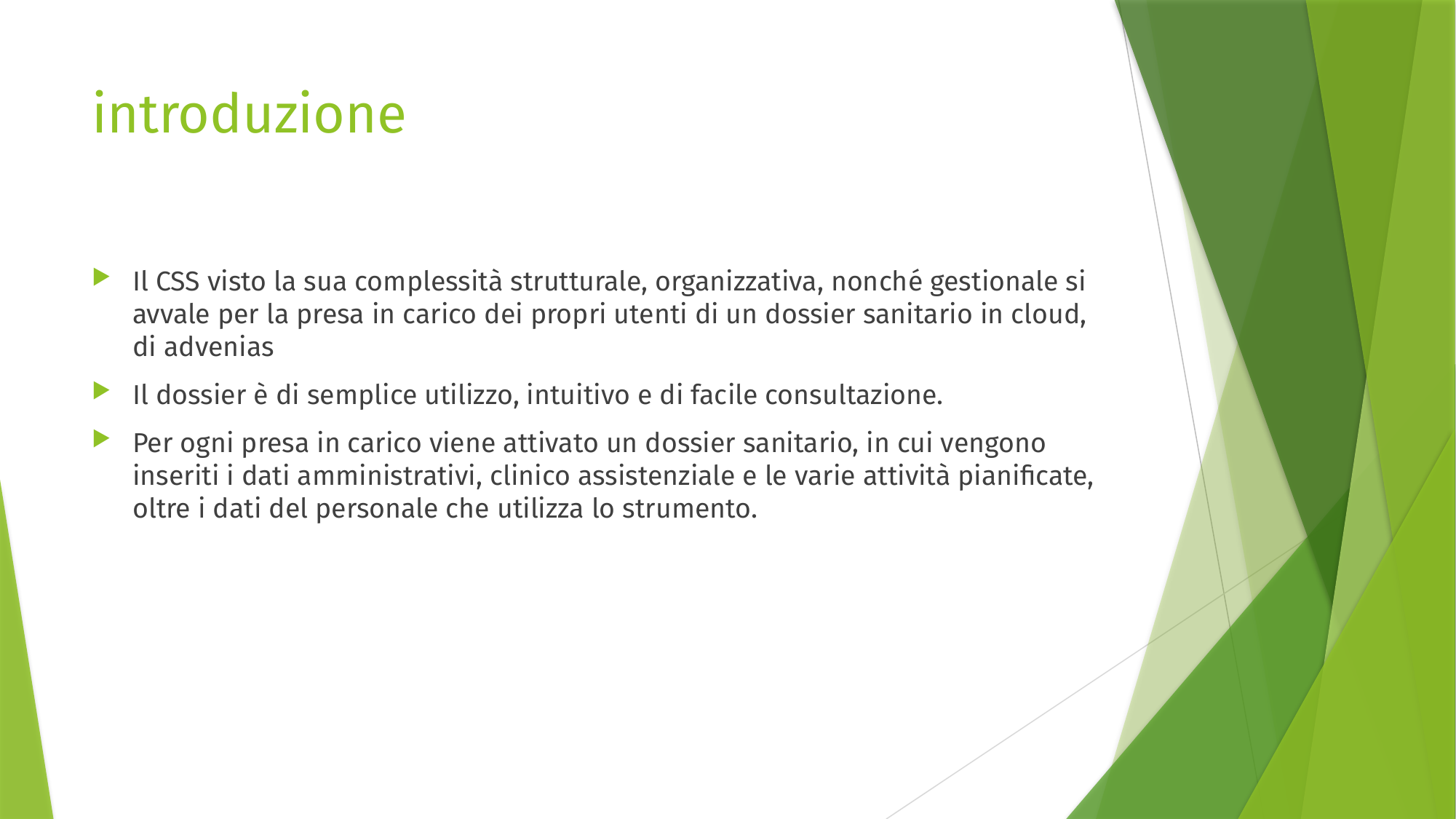

# introduzione
Il CSS visto la sua complessità strutturale, organizzativa, nonché gestionale si avvale per la presa in carico dei propri utenti di un dossier sanitario in cloud, di advenias
Il dossier è di semplice utilizzo, intuitivo e di facile consultazione.
Per ogni presa in carico viene attivato un dossier sanitario, in cui vengono inseriti i dati amministrativi, clinico assistenziale e le varie attività pianificate, oltre i dati del personale che utilizza lo strumento.